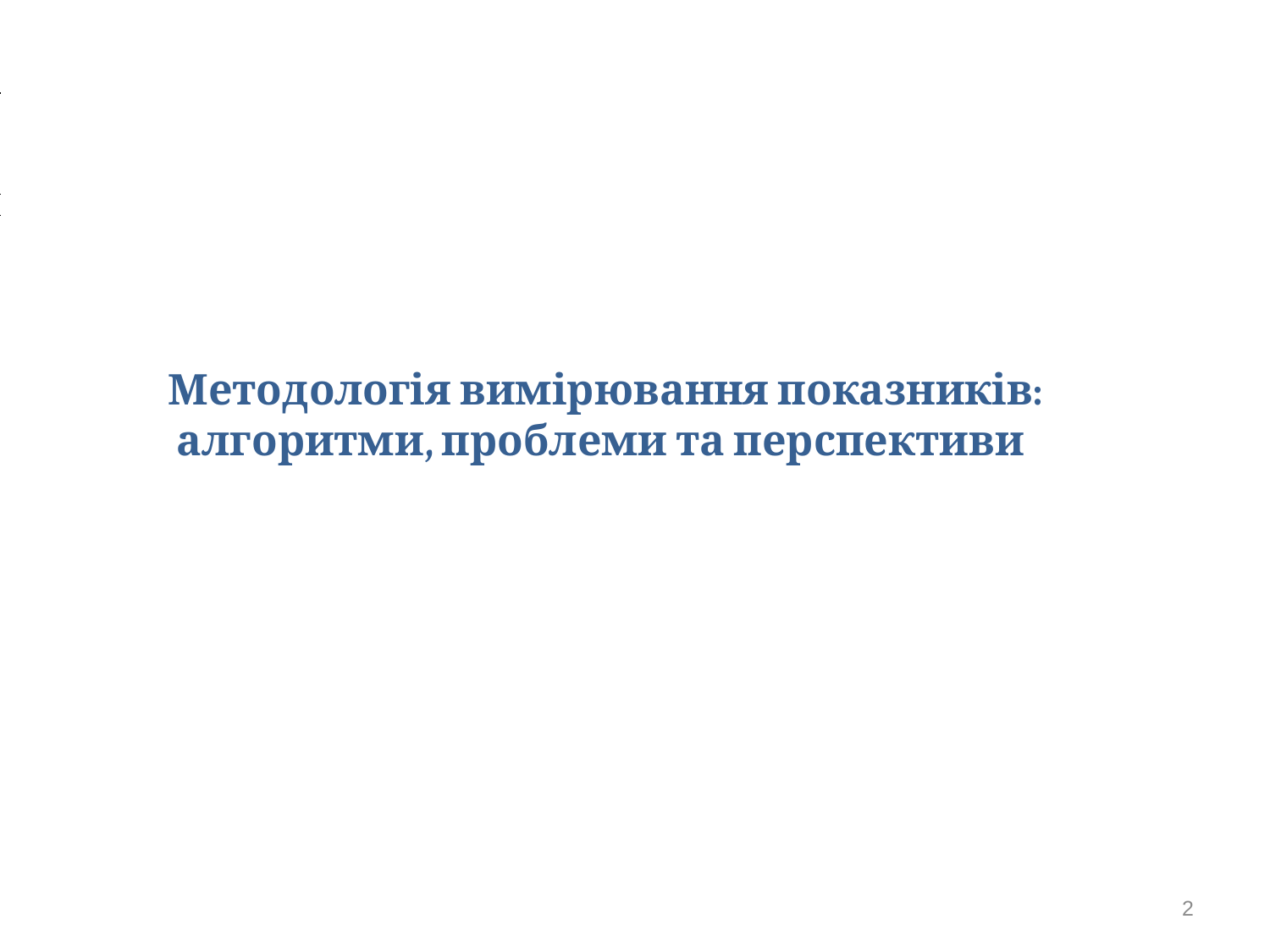

Методологія вимірювання показників: алгоритми, проблеми та перспективи
2